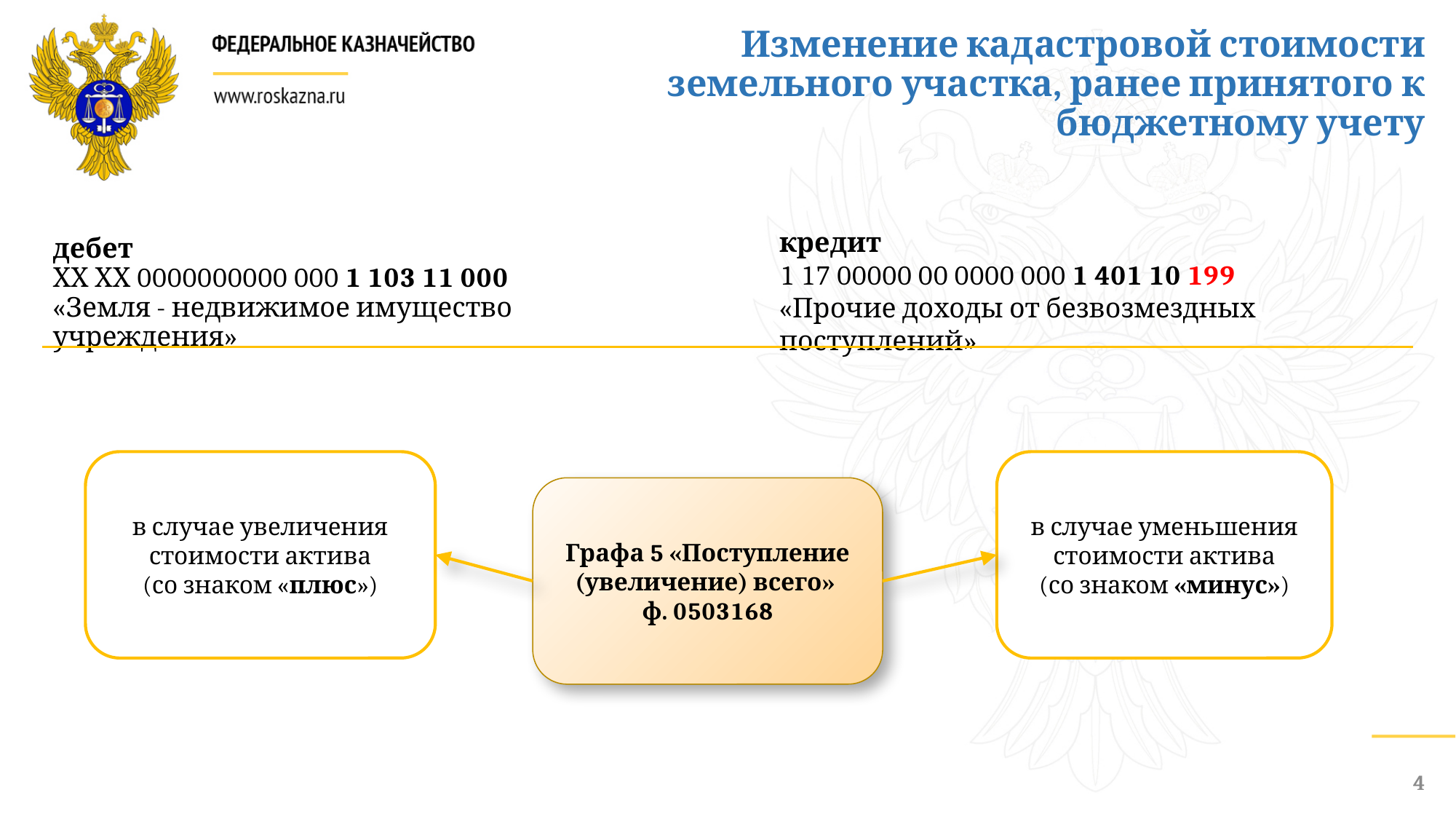

Изменение кадастровой стоимости земельного участка, ранее принятого к бюджетному учету
кредит
1 17 00000 00 0000 000 1 401 10 199
«Прочие доходы от безвозмездных поступлений»
дебет
ХХ ХХ 0000000000 000 1 103 11 000
«Земля - недвижимое имущество учреждения»
в случае увеличения стоимости актива
(со знаком «плюс»)
в случае уменьшения стоимости актива
(со знаком «минус»)
Графа 5 «Поступление (увеличение) всего»
ф. 0503168
4